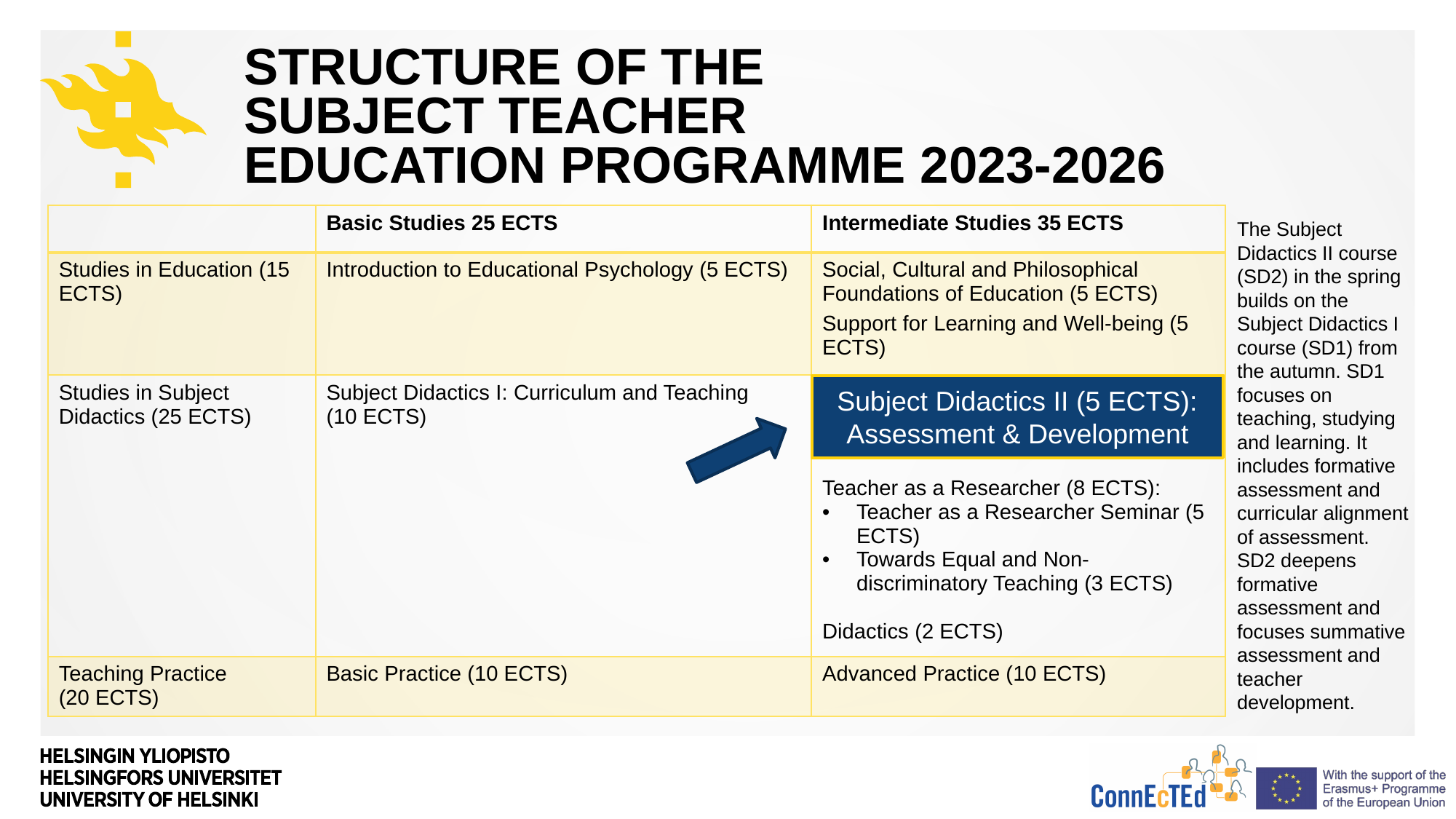

# STRUCTURE OF THE SUBJECT TEACHER EDUCATION PROGRAMME 2023-2026
|  | Basic Studies 25 ECTS | Intermediate Studies 35 ECTS |
| --- | --- | --- |
| Studies in Education (15 ECTS) | Introduction to Educational Psychology (5 ECTS) | Social, Cultural and Philosophical Foundations of Education (5 ECTS) Support for Learning and Well-being (5 ECTS) |
| Studies in Subject Didactics (25 ECTS) | Subject Didactics I: Curriculum and Teaching (10 ECTS) | Subject Didactics II: Assessment and Development (5 ECTS) Teacher as a Researcher (8 ECTS): Teacher as a Researcher Seminar (5 ECTS) Towards Equal and Non-discriminatory Teaching (3 ECTS) Didactics (2 ECTS) |
| Teaching Practice (20 ECTS) | Basic Practice (10 ECTS) | Advanced Practice (10 ECTS) |
The Subject Didactics II course (SD2) in the spring builds on the Subject Didactics I course (SD1) from the autumn. SD1 focuses on teaching, studying and learning. It includes formative assessment and curricular alignment of assessment. SD2 deepens formative assessment and focuses summative assessment and teacher development.
Subject Didactics II (5 ECTS): Assessment & Development